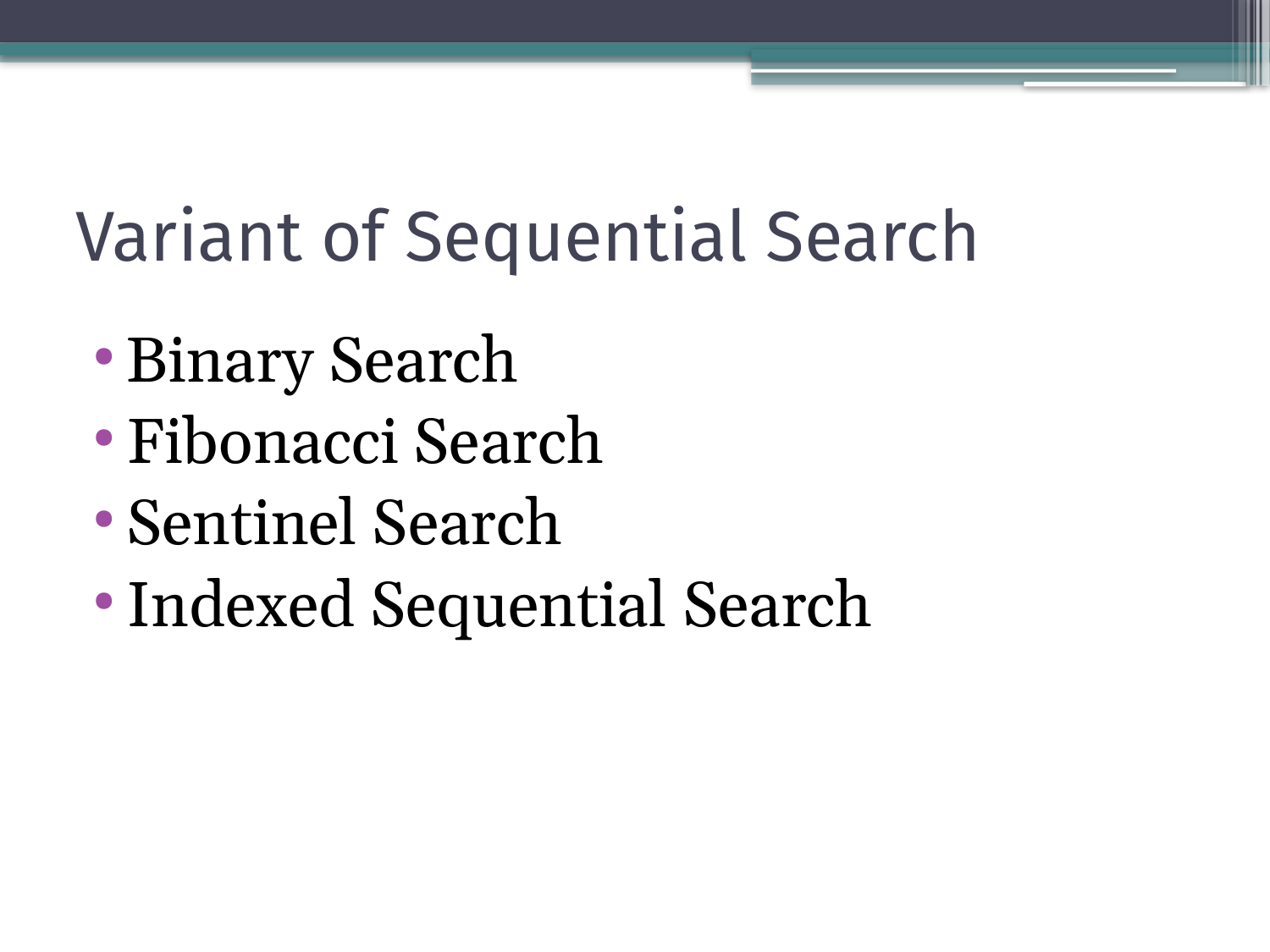

Variant of Sequential Search
Binary Search
Fibonacci Search
Sentinel Search
Indexed Sequential Search